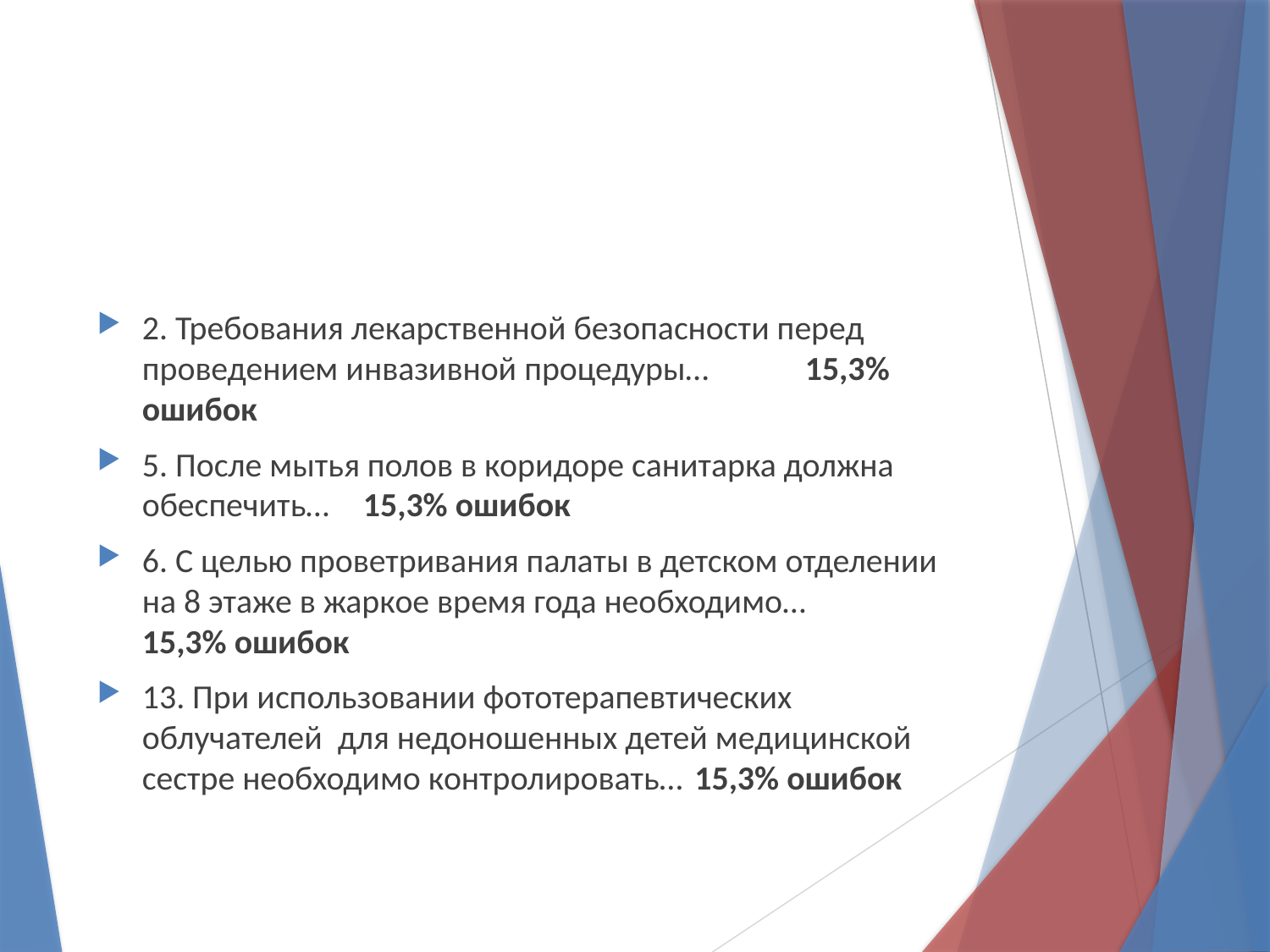

#
2. Требования лекарственной безопасности перед проведением инвазивной процедуры…													15,3% ошибок
5. После мытья полов в коридоре санитарка должна обеспечить…							15,3% ошибок
6. С целью проветривания палаты в детском отделении на 8 этаже в жаркое время года необходимо…						15,3% ошибок
13. При использовании фототерапевтических облучателей  для недоношенных детей медицинской сестре необходимо контролировать…	15,3% ошибок